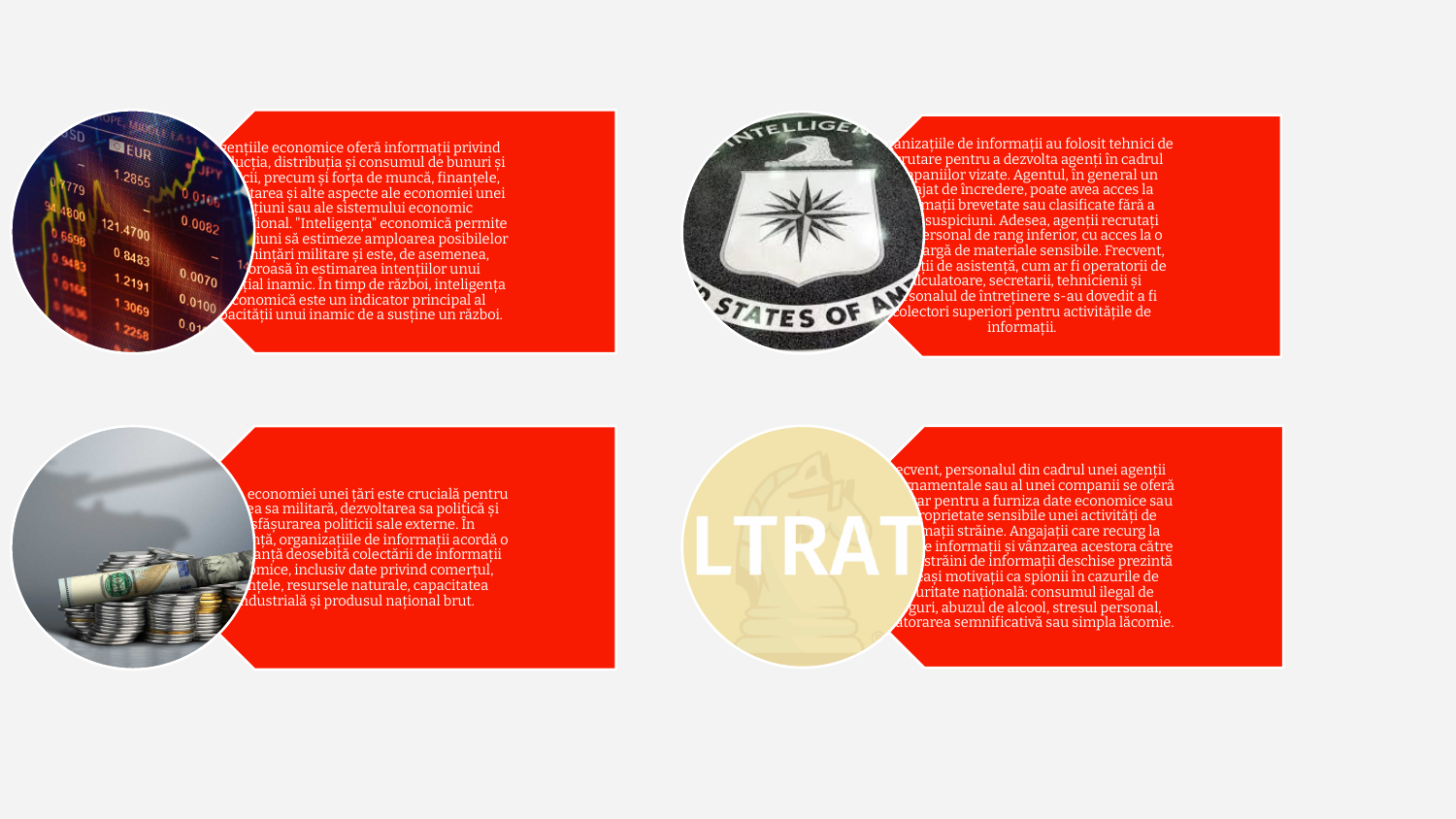

Agențiile economice oferă informații privind producția, distribuția și consumul de bunuri și servicii, precum și forța de muncă, finanțele, impozitarea și alte aspecte ale economiei unei națiuni sau ale sistemului economic internațional. "Inteligența" economică permite unei națiuni să estimeze amploarea posibilelor amenințări militare și este, de asemenea, valoroasă în estimarea intențiilor unui potențial inamic. În timp de război, inteligența economică este un indicator principal al capacității unui inamic de a susține un război.
Starea economiei unei țări este crucială pentru puterea sa militară, dezvoltarea sa politică și desfășurarea politicii sale externe. În consecință, organizațiile de informații acordă o importanță deosebită colectării de informații economice, inclusiv date privind comerțul, finanțele, resursele naturale, capacitatea industrială și produsul național brut.
Organizațiile de informații au folosit tehnici de recrutare pentru a dezvolta agenți în cadrul companiilor vizate. Agentul, în general un angajat de încredere, poate avea acces la informații brevetate sau clasificate fără a ridica suspiciuni. Adesea, agenții recrutați sunt personal de rang inferior, cu acces la o gamă largă de materiale sensibile. Frecvent, angajații de asistență, cum ar fi operatorii de calculatoare, secretarii, tehnicienii și personalul de întreținere s-au dovedit a fi colectori superiori pentru activitățile de informații.
Frecvent, personalul din cadrul unei agenții guvernamentale sau al unei companii se oferă voluntar pentru a furniza date economice sau de proprietate sensibile unei activități de informații străine. Angajații care recurg la furtul de informații și vânzarea acestora către agenții străini de informații deschise prezintă aceleași motivații ca spionii în cazurile de securitate națională: consumul ilegal de droguri, abuzul de alcool, stresul personal, îndatorarea semnificativă sau simpla lăcomie.